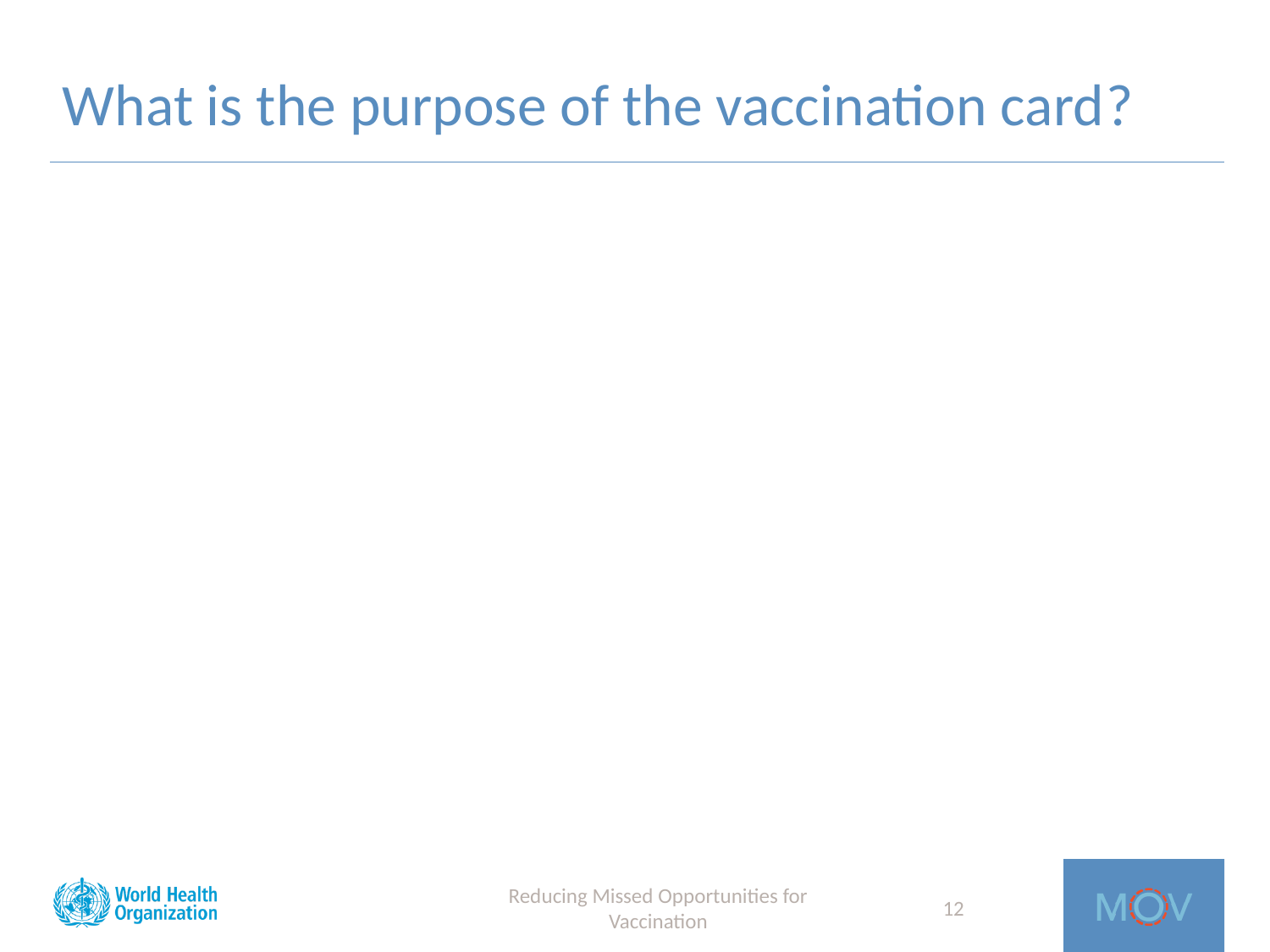

# What is the purpose of the vaccination card?

Reducing Missed Opportunities for Vaccination
12